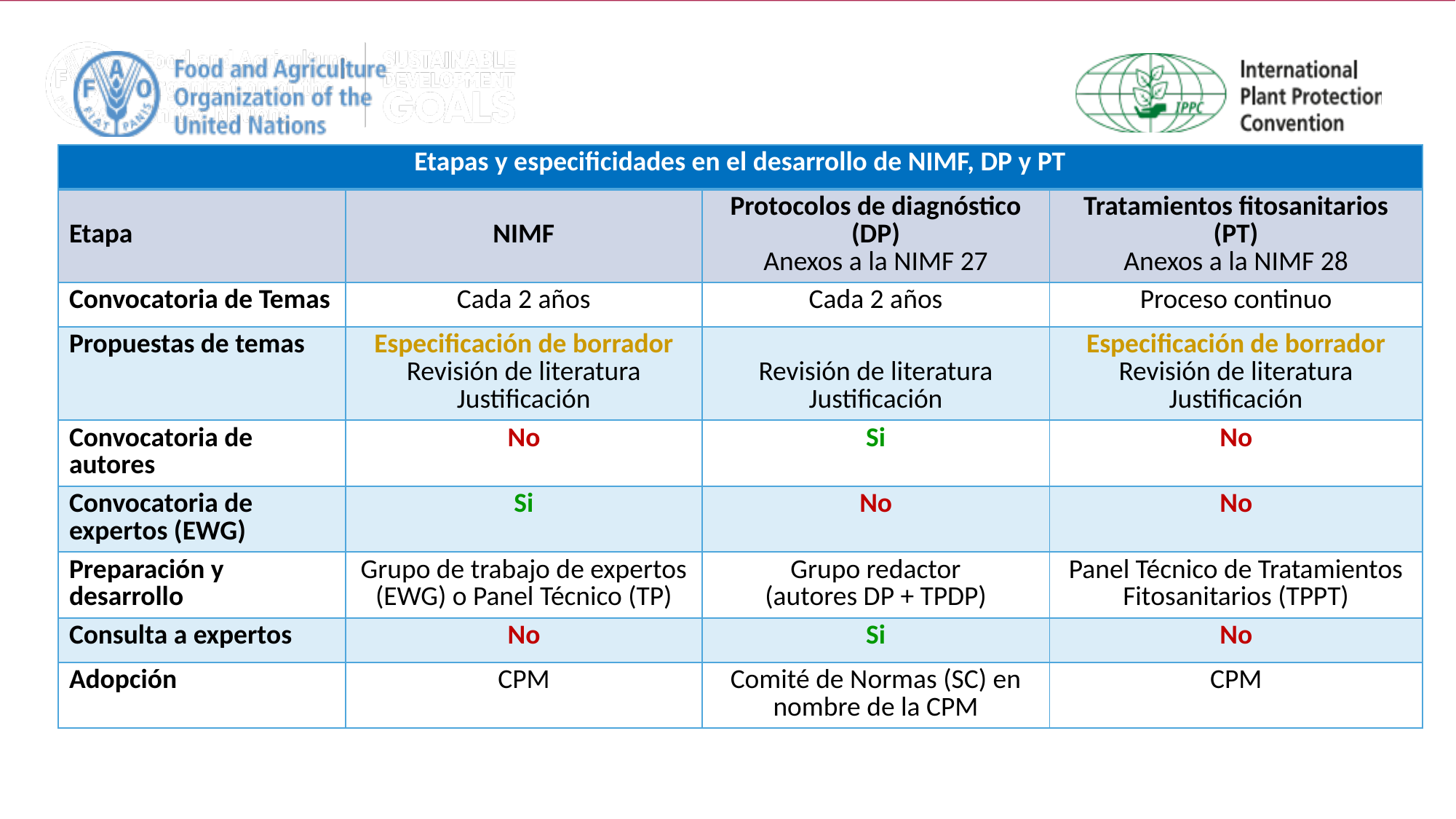

| Etapas y especificidades en el desarrollo de NIMF, DP y PT |  |  |  |
| --- | --- | --- | --- |
| Etapa | NIMF | Protocolos de diagnóstico (DP) Anexos a la NIMF 27 | Tratamientos fitosanitarios (PT) Anexos a la NIMF 28 |
| Convocatoria de Temas | Cada 2 años | Cada 2 años | Proceso continuo |
| Propuestas de temas | Especificación de borrador Revisión de literatura Justificación | Revisión de literatura Justificación | Especificación de borrador Revisión de literatura Justificación |
| Convocatoria de autores | No | Si | No |
| Convocatoria de expertos (EWG) | Si | No | No |
| Preparación y desarrollo | Grupo de trabajo de expertos (EWG) o Panel Técnico (TP) | Grupo redactor (autores DP + TPDP) | Panel Técnico de Tratamientos Fitosanitarios (TPPT) |
| Consulta a expertos | No | Si | No |
| Adopción | CPM | Comité de Normas (SC) en nombre de la CPM | CPM |